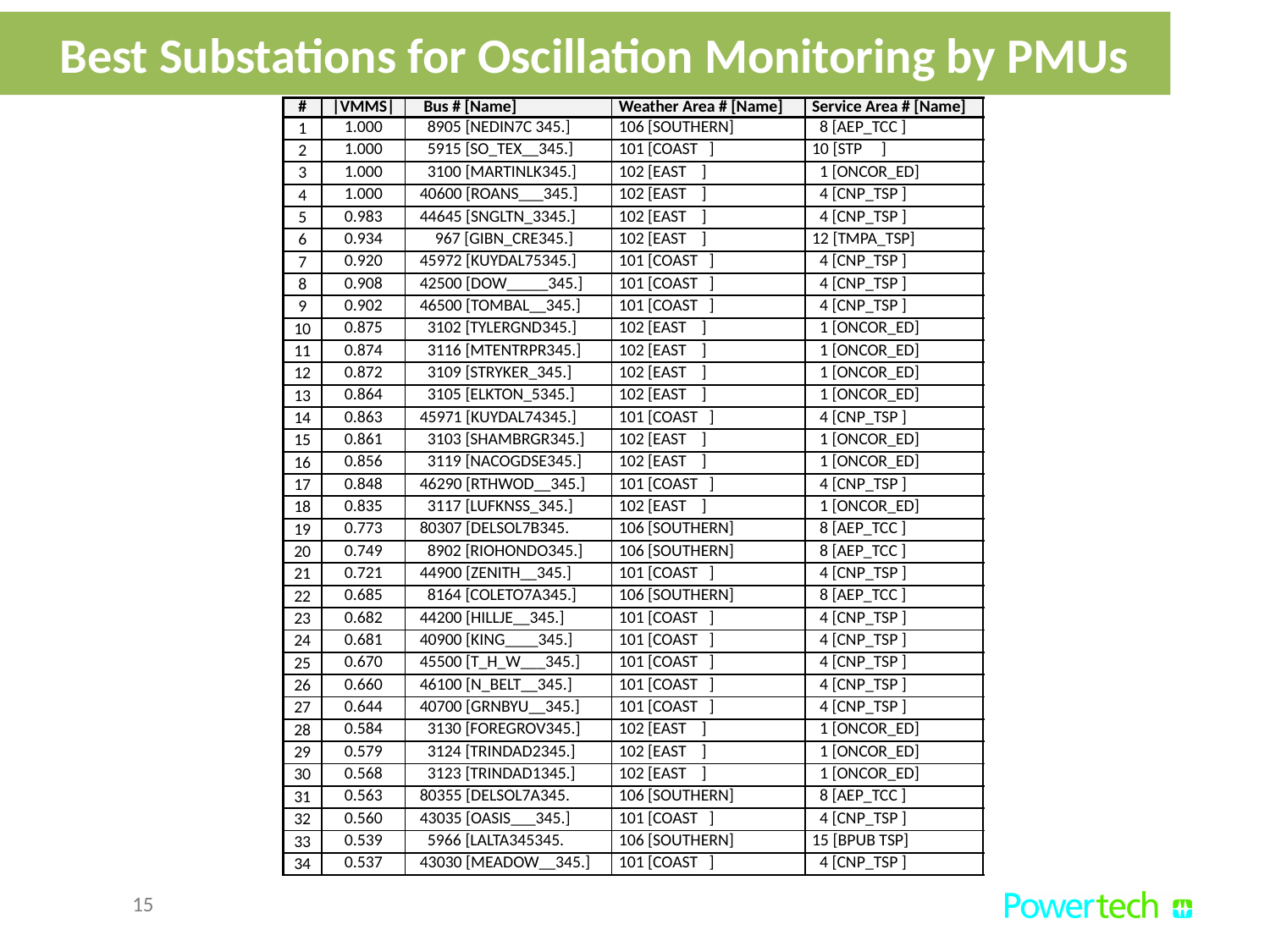

Best Substations for Oscillation Monitoring by PMUs
| # | |VMMS| | Bus # [Name] | Weather Area # [Name] | Service Area # [Name] |
| --- | --- | --- | --- | --- |
| 1 | 1.000 | 8905 [NEDIN7C 345.] | 106 [SOUTHERN] | 8 [AEP\_TCC ] |
| 2 | 1.000 | 5915 [SO\_TEX\_\_345.] | 101 [COAST ] | 10 [STP ] |
| 3 | 1.000 | 3100 [MARTINLK345.] | 102 [EAST ] | 1 [ONCOR\_ED] |
| 4 | 1.000 | 40600 [ROANS\_\_\_345.] | 102 [EAST ] | 4 [CNP\_TSP ] |
| 5 | 0.983 | 44645 [SNGLTN\_3345.] | 102 [EAST ] | 4 [CNP\_TSP ] |
| 6 | 0.934 | 967 [GIBN\_CRE345.] | 102 [EAST ] | 12 [TMPA\_TSP] |
| 7 | 0.920 | 45972 [KUYDAL75345.] | 101 [COAST ] | 4 [CNP\_TSP ] |
| 8 | 0.908 | 42500 [DOW\_\_\_\_\_345.] | 101 [COAST ] | 4 [CNP\_TSP ] |
| 9 | 0.902 | 46500 [TOMBAL\_\_345.] | 101 [COAST ] | 4 [CNP\_TSP ] |
| 10 | 0.875 | 3102 [TYLERGND345.] | 102 [EAST ] | 1 [ONCOR\_ED] |
| 11 | 0.874 | 3116 [MTENTRPR345.] | 102 [EAST ] | 1 [ONCOR\_ED] |
| 12 | 0.872 | 3109 [STRYKER\_345.] | 102 [EAST ] | 1 [ONCOR\_ED] |
| 13 | 0.864 | 3105 [ELKTON\_5345.] | 102 [EAST ] | 1 [ONCOR\_ED] |
| 14 | 0.863 | 45971 [KUYDAL74345.] | 101 [COAST ] | 4 [CNP\_TSP ] |
| 15 | 0.861 | 3103 [SHAMBRGR345.] | 102 [EAST ] | 1 [ONCOR\_ED] |
| 16 | 0.856 | 3119 [NACOGDSE345.] | 102 [EAST ] | 1 [ONCOR\_ED] |
| 17 | 0.848 | 46290 [RTHWOD\_\_345.] | 101 [COAST ] | 4 [CNP\_TSP ] |
| 18 | 0.835 | 3117 [LUFKNSS\_345.] | 102 [EAST ] | 1 [ONCOR\_ED] |
| 19 | 0.773 | 80307 [DELSOL7B345. | 106 [SOUTHERN] | 8 [AEP\_TCC ] |
| 20 | 0.749 | 8902 [RIOHONDO345.] | 106 [SOUTHERN] | 8 [AEP\_TCC ] |
| 21 | 0.721 | 44900 [ZENITH\_\_345.] | 101 [COAST ] | 4 [CNP\_TSP ] |
| 22 | 0.685 | 8164 [COLETO7A345.] | 106 [SOUTHERN] | 8 [AEP\_TCC ] |
| 23 | 0.682 | 44200 [HILLJE\_\_345.] | 101 [COAST ] | 4 [CNP\_TSP ] |
| 24 | 0.681 | 40900 [KING\_\_\_\_345.] | 101 [COAST ] | 4 [CNP\_TSP ] |
| 25 | 0.670 | 45500 [T\_H\_W\_\_\_345.] | 101 [COAST ] | 4 [CNP\_TSP ] |
| 26 | 0.660 | 46100 [N\_BELT\_\_345.] | 101 [COAST ] | 4 [CNP\_TSP ] |
| 27 | 0.644 | 40700 [GRNBYU\_\_345.] | 101 [COAST ] | 4 [CNP\_TSP ] |
| 28 | 0.584 | 3130 [FOREGROV345.] | 102 [EAST ] | 1 [ONCOR\_ED] |
| 29 | 0.579 | 3124 [TRINDAD2345.] | 102 [EAST ] | 1 [ONCOR\_ED] |
| 30 | 0.568 | 3123 [TRINDAD1345.] | 102 [EAST ] | 1 [ONCOR\_ED] |
| 31 | 0.563 | 80355 [DELSOL7A345. | 106 [SOUTHERN] | 8 [AEP\_TCC ] |
| 32 | 0.560 | 43035 [OASIS\_\_\_345.] | 101 [COAST ] | 4 [CNP\_TSP ] |
| 33 | 0.539 | 5966 [LALTA345345. | 106 [SOUTHERN] | 15 [BPUB TSP] |
| 34 | 0.537 | 43030 [MEADOW\_\_345.] | 101 [COAST ] | 4 [CNP\_TSP ] |
15